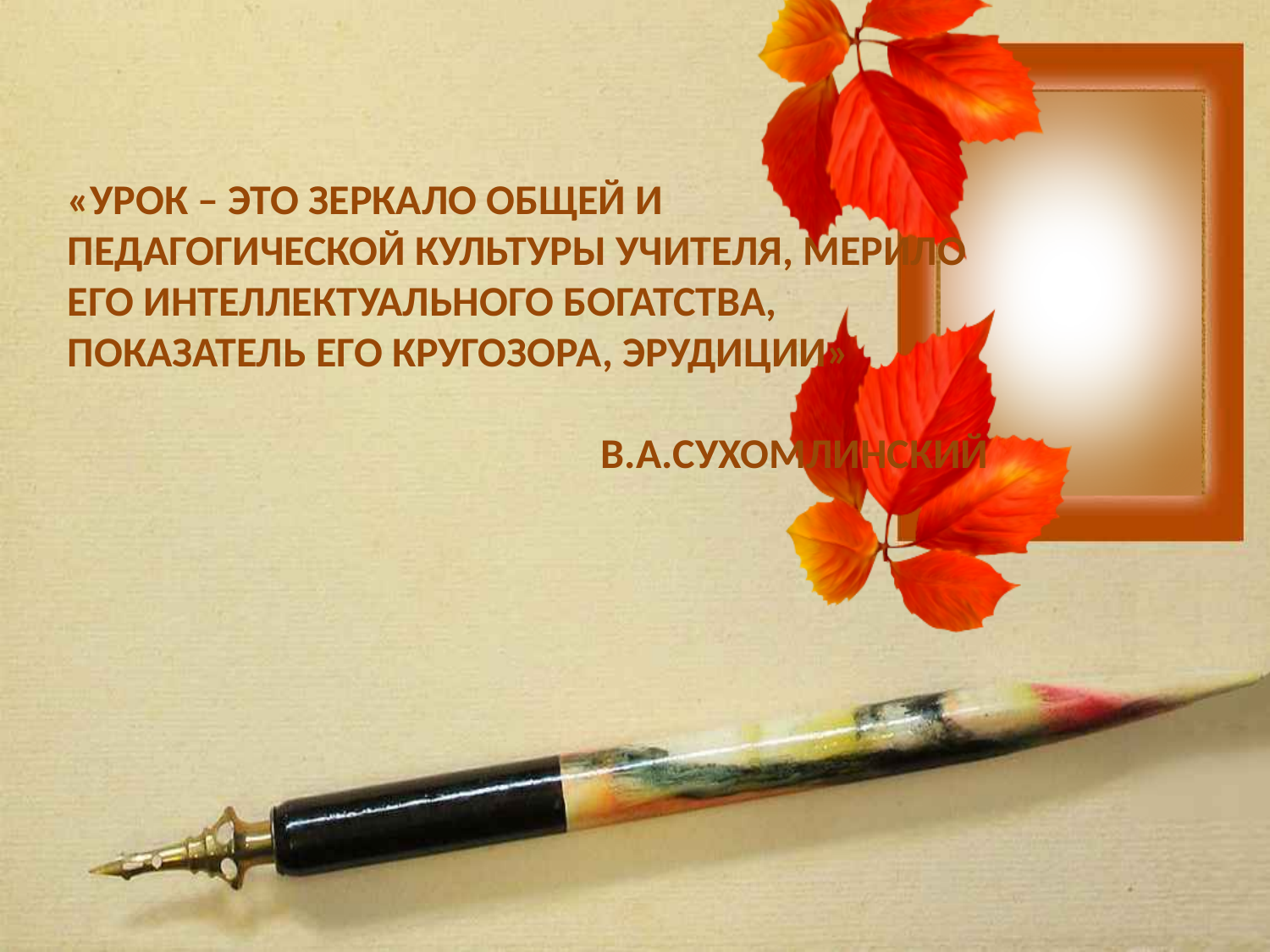

«Урок – это зеркало общей и педагогической культуры учителя, мерило его интеллектуального богатства, показатель его кругозора, эрудиции»

                                                        В.А.Сухомлинский